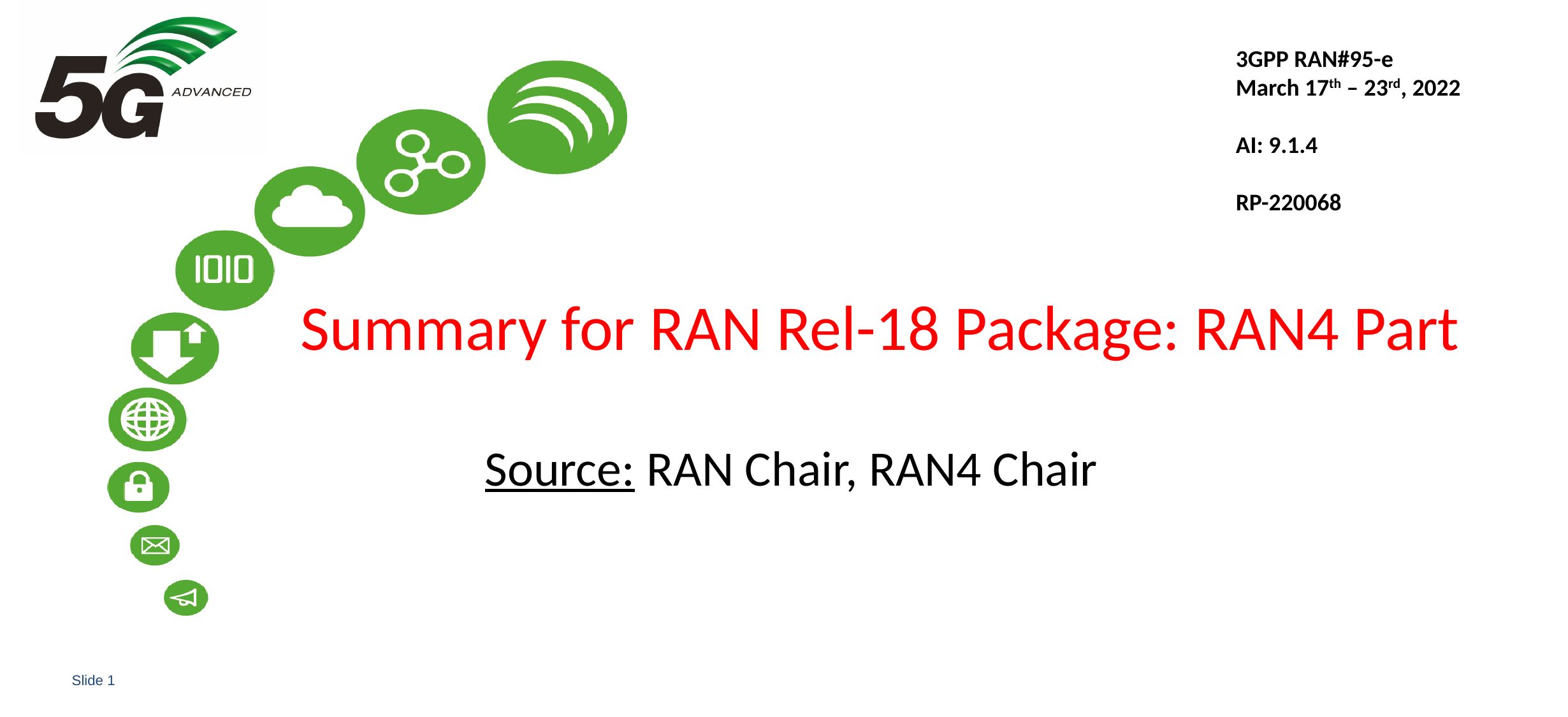

3GPP RAN#95-e
March 17th – 23rd, 2022

AI: 9.1.4

RP-220068
# Summary for RAN Rel-18 Package: RAN4 Part
Source: RAN Chair, RAN4 Chair